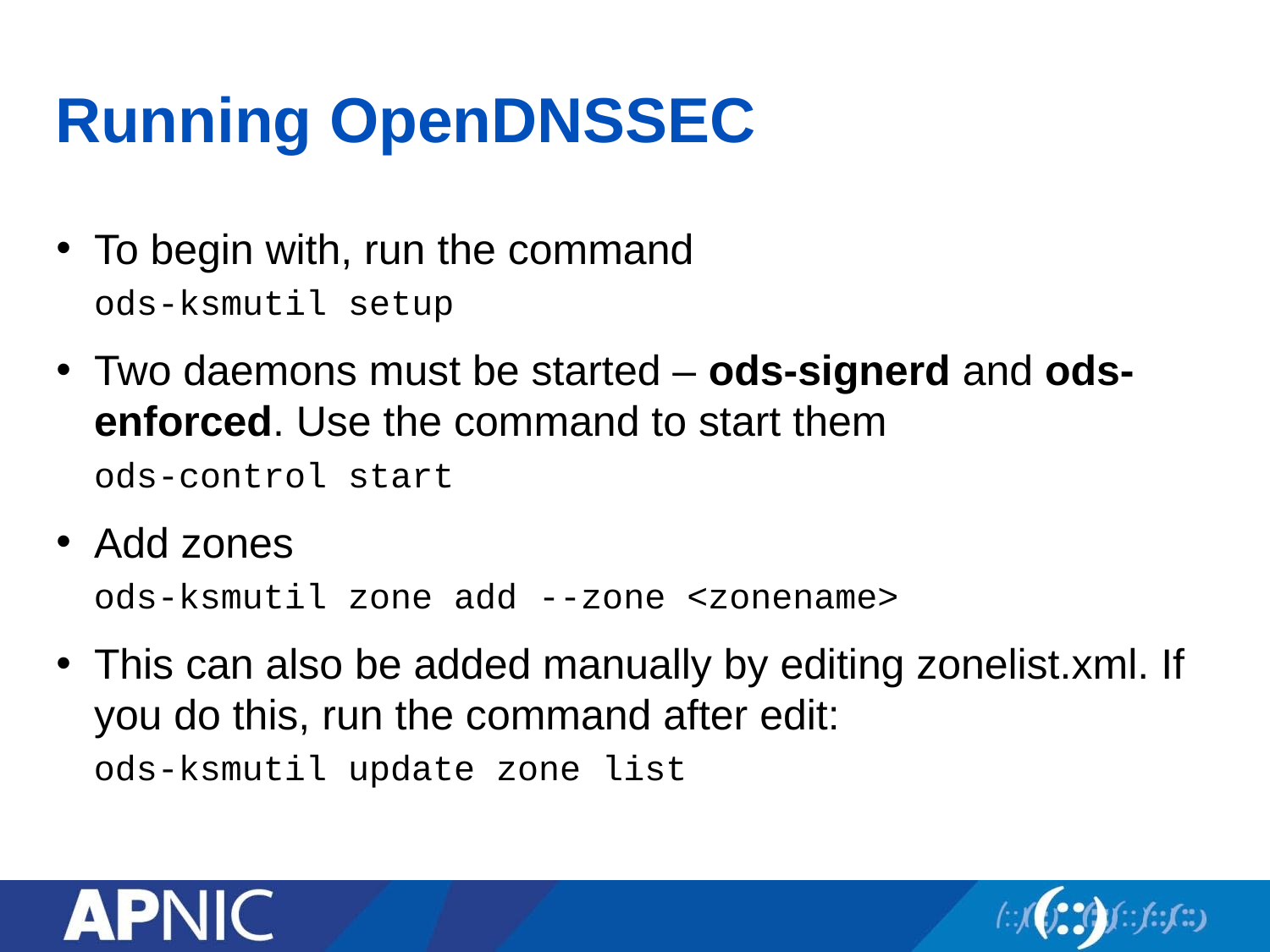

# Running OpenDNSSEC
To begin with, run the command
ods-ksmutil setup
Two daemons must be started – ods-signerd and ods-enforced. Use the command to start them
ods-control start
Add zones
ods-ksmutil zone add --zone <zonename>
This can also be added manually by editing zonelist.xml. If you do this, run the command after edit:
ods-ksmutil update zone list